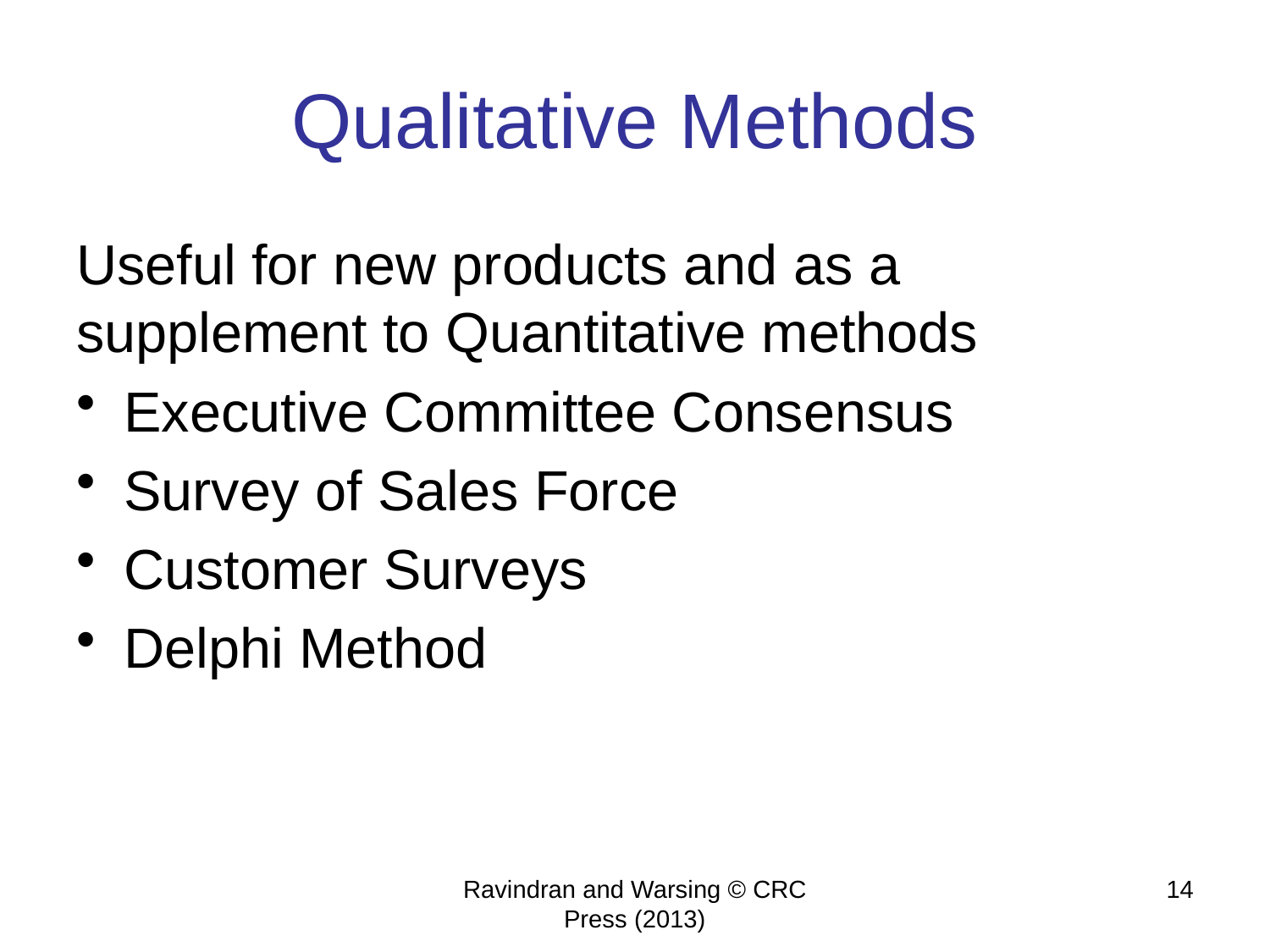

# Qualitative Methods
Useful for new products and as a supplement to Quantitative methods
Executive Committee Consensus
Survey of Sales Force
Customer Surveys
Delphi Method

Ravindran and Warsing © CRC Press (2013)
14